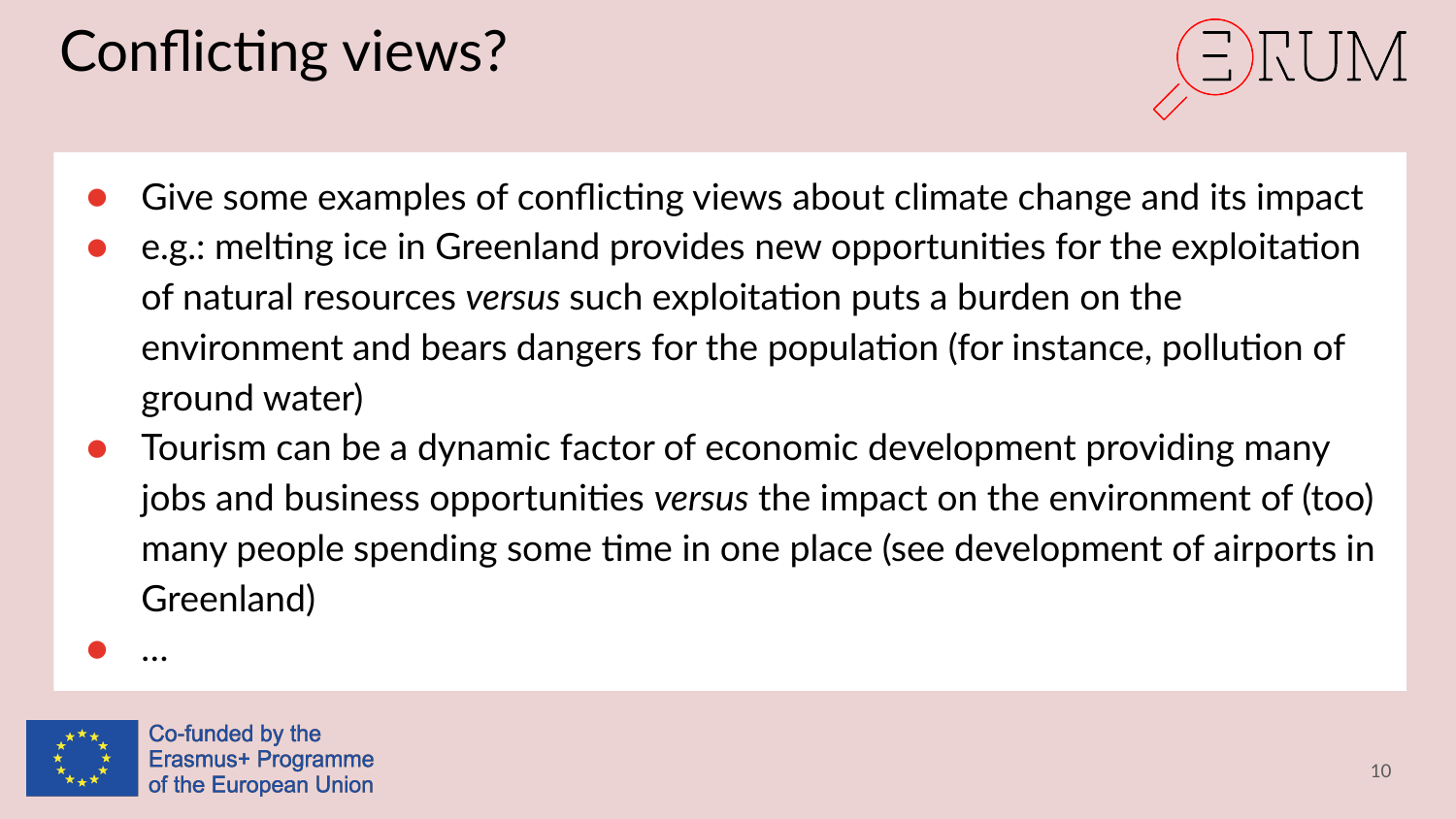

# Conflicting views?
Give some examples of conflicting views about climate change and its impact
e.g.: melting ice in Greenland provides new opportunities for the exploitation of natural resources versus such exploitation puts a burden on the environment and bears dangers for the population (for instance, pollution of ground water)
Tourism can be a dynamic factor of economic development providing many jobs and business opportunities versus the impact on the environment of (too) many people spending some time in one place (see development of airports in Greenland)
…
10